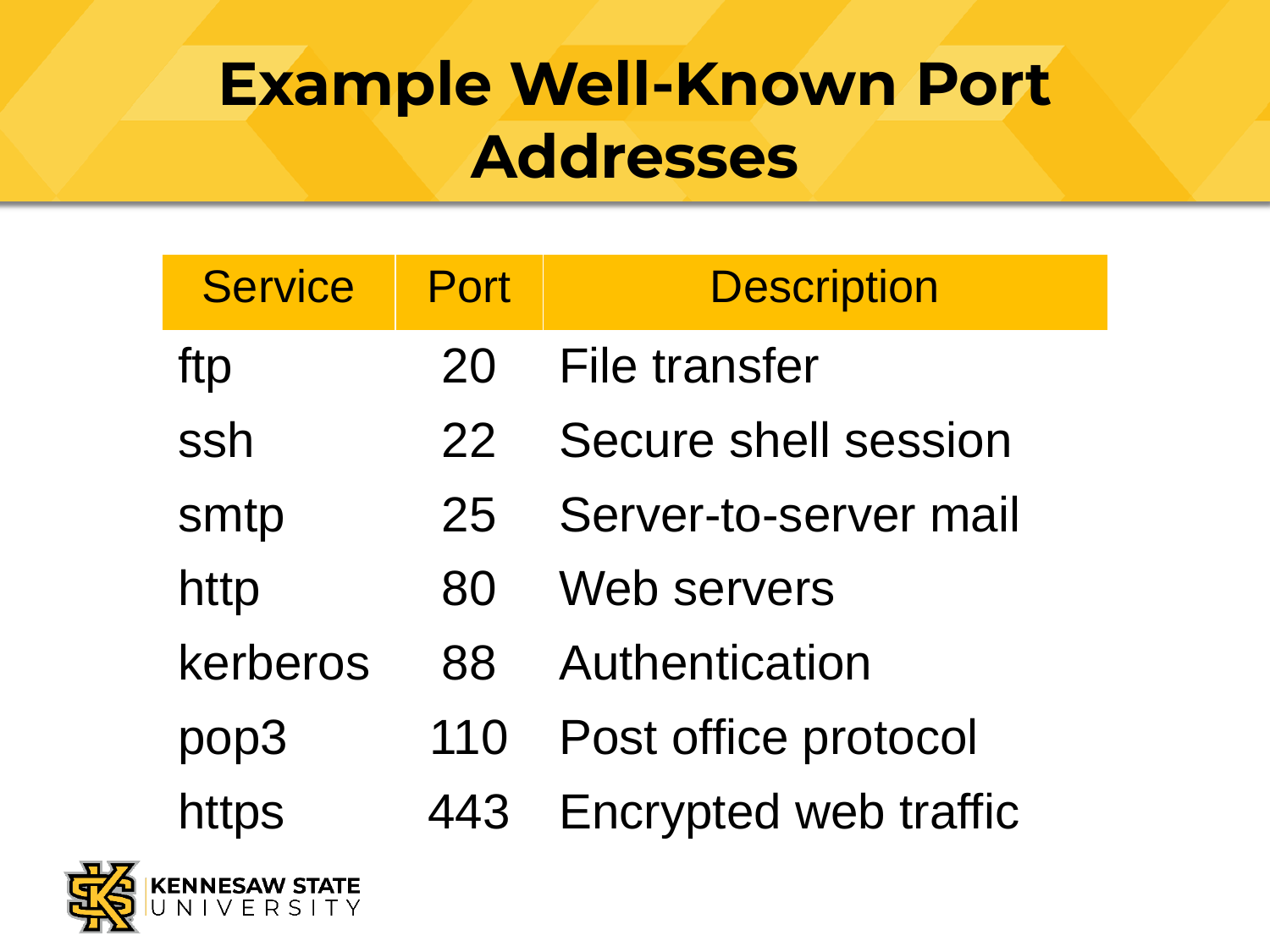

# Example Well-Known Port Addresses
| Service | Port | Description |
| --- | --- | --- |
| ftp | 20 | File transfer |
| ssh | 22 | Secure shell session |
| smtp | 25 | Server-to-server mail |
| http | 80 | Web servers |
| kerberos | 88 | Authentication |
| pop3 | 110 | Post office protocol |
| https | 443 | Encrypted web traffic |